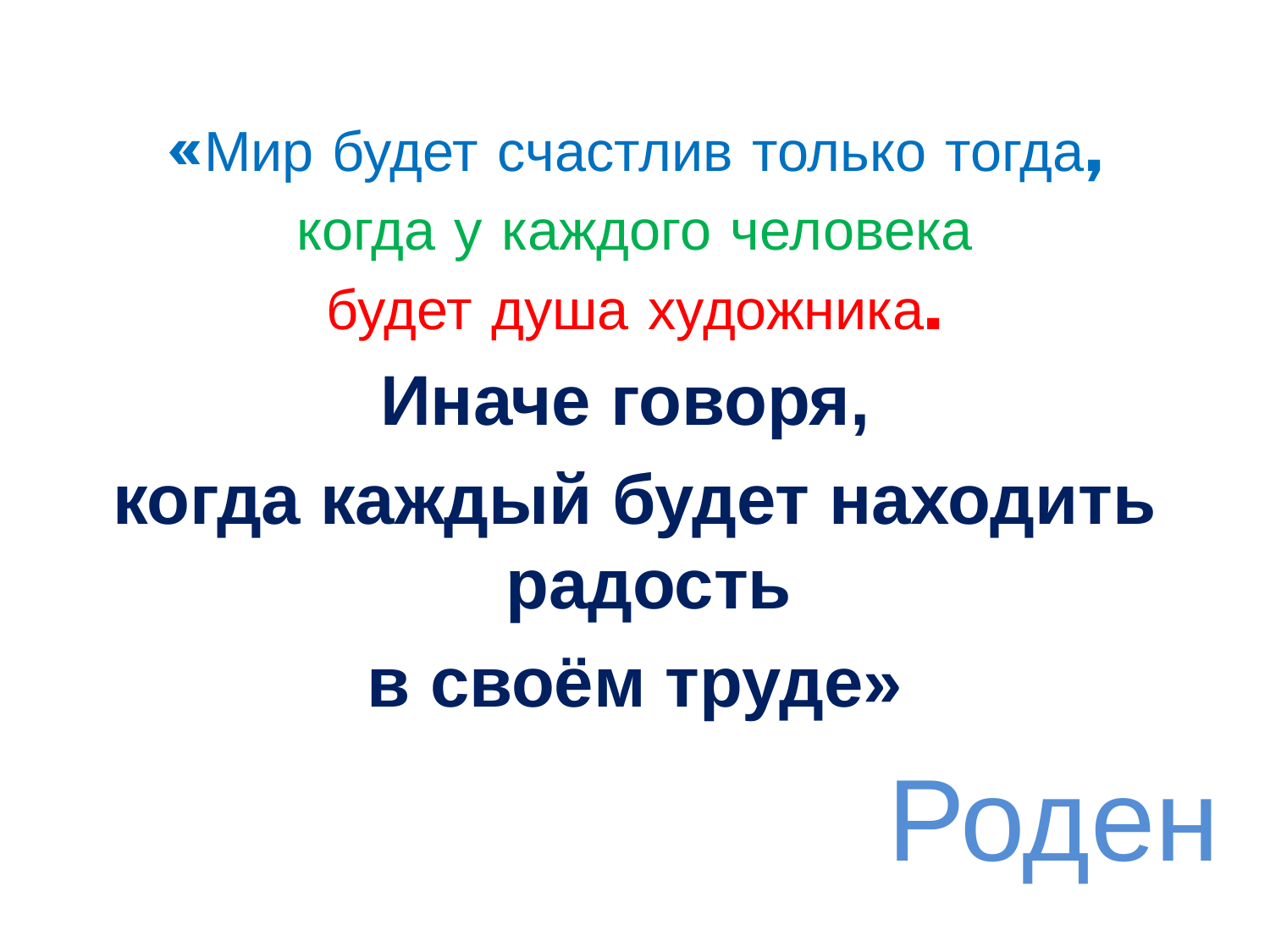

«Мир будет счастлив только тогда,
когда у каждого человека
будет душа художника.
Иначе говоря,
когда каждый будет находить радость
в своём труде»
Роден